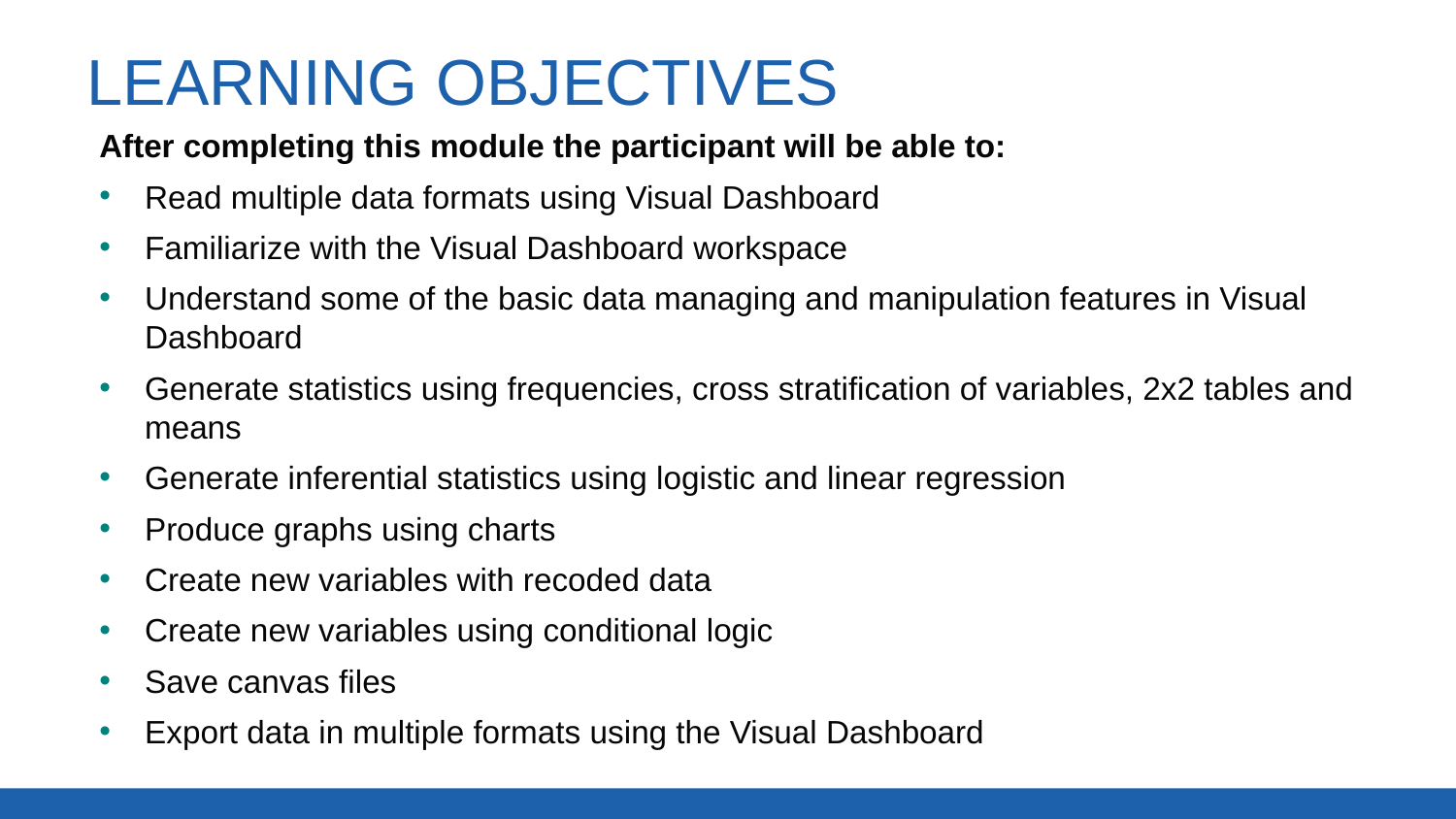

LEARNING OBJECTIVES
After completing this module the participant will be able to:
Read multiple data formats using Visual Dashboard
Familiarize with the Visual Dashboard workspace
Understand some of the basic data managing and manipulation features in Visual Dashboard
Generate statistics using frequencies, cross stratification of variables, 2x2 tables and means
Generate inferential statistics using logistic and linear regression
Produce graphs using charts
Create new variables with recoded data
Create new variables using conditional logic
Save canvas files
Export data in multiple formats using the Visual Dashboard